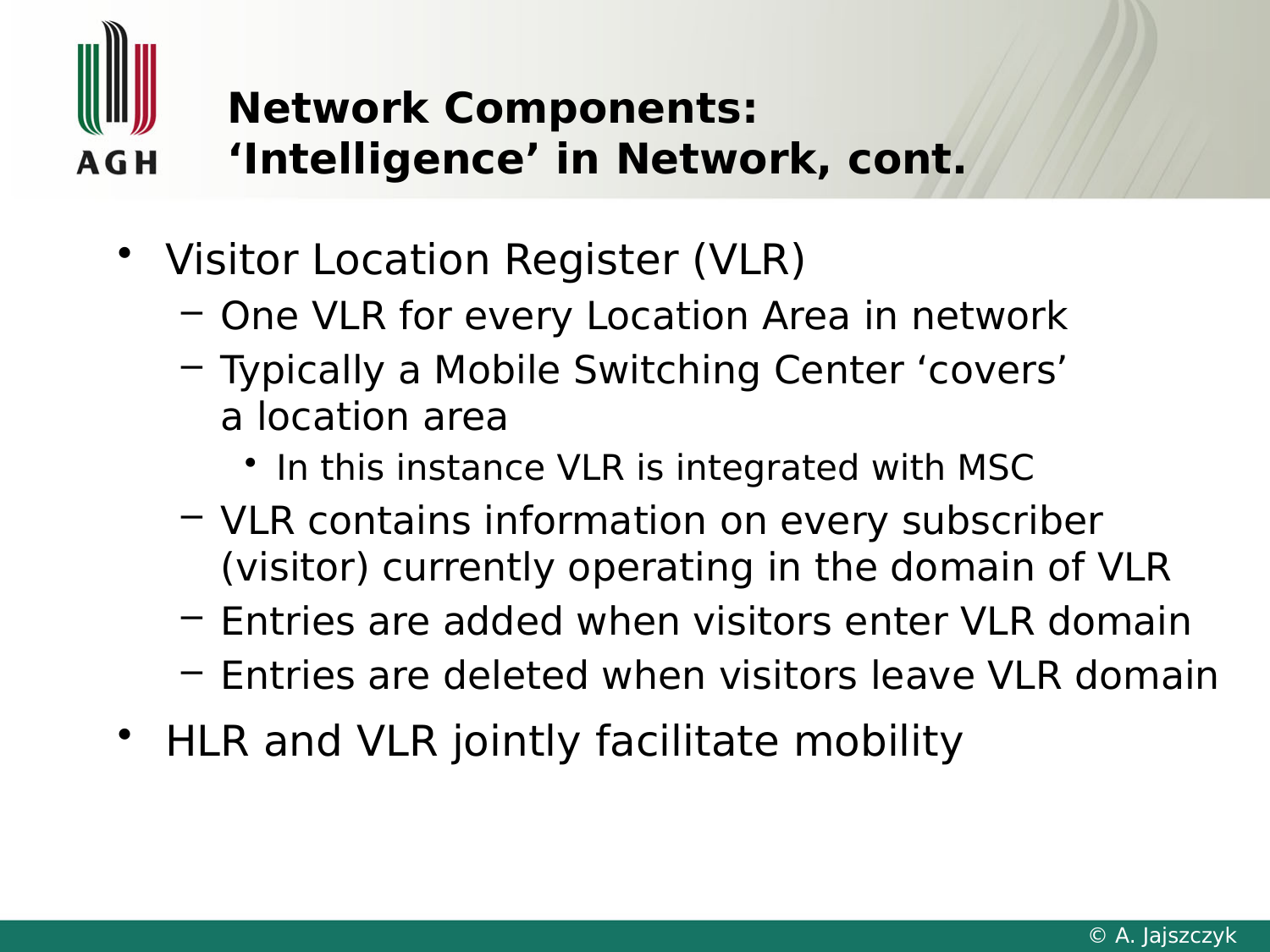

# Network Components: ‘Intelligence’ in Network, cont.
Visitor Location Register (VLR)
One VLR for every Location Area in network
Typically a Mobile Switching Center ‘covers’
a location area
In this instance VLR is integrated with MSC
VLR contains information on every subscriber (visitor) currently operating in the domain of VLR
Entries are added when visitors enter VLR domain
Entries are deleted when visitors leave VLR domain
HLR and VLR jointly facilitate mobility